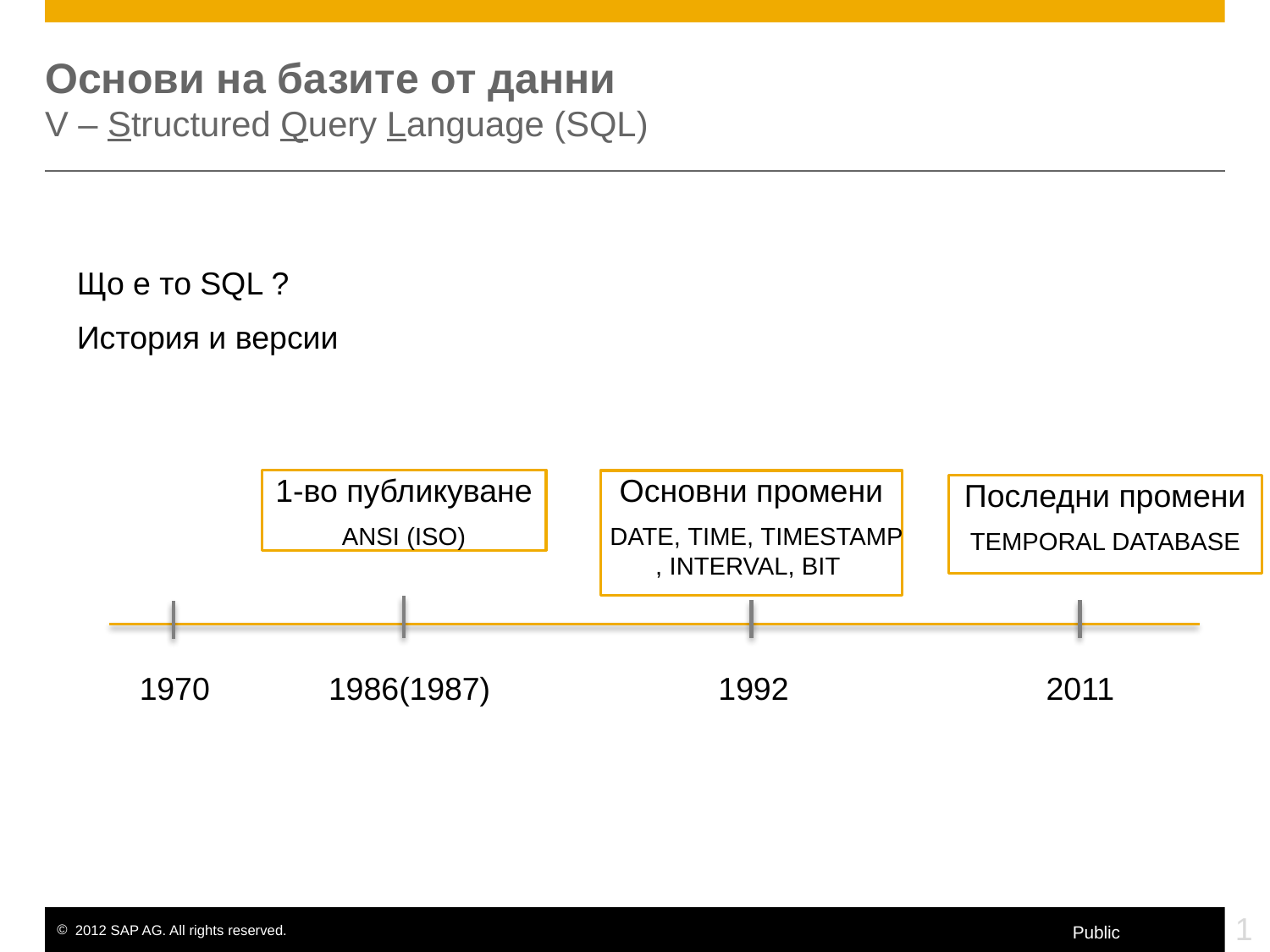

# Основи на базите от данни V – Structured Query Language (SQL)
Що е то SQL ?
История и версии

1-во публикуване
ANSI (ISO)
Основни промени
 DATE, TIME, TIMESTAMP, INTERVAL, BIT

Последни промени
TEMPORAL DATABASE

	1970	       1986(1987)	        	        1992                 	  2011
1